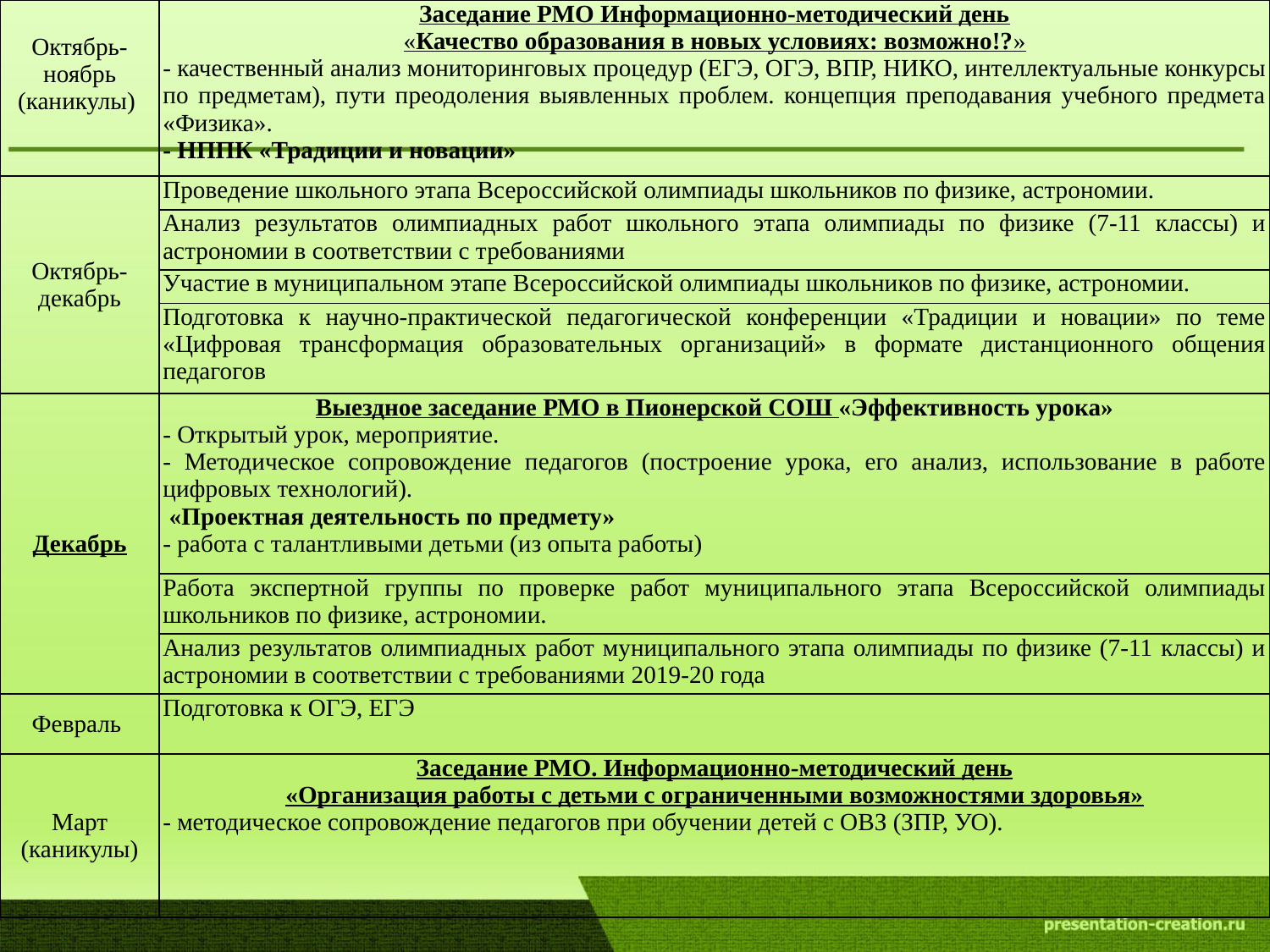

| Октябрь-ноябрь (каникулы) | Заседание РМО Информационно-методический день «Качество образования в новых условиях: возможно!?» - качественный анализ мониторинговых процедур (ЕГЭ, ОГЭ, ВПР, НИКО, интеллектуальные конкурсы по предметам), пути преодоления выявленных проблем. концепция преподавания учебного предмета «Физика». - НППК «Традиции и новации» |
| --- | --- |
| Октябрь-декабрь | Проведение школьного этапа Всероссийской олимпиады школьников по физике, астрономии. |
|  | Анализ результатов олимпиадных работ школьного этапа олимпиады по физике (7-11 классы) и астрономии в соответствии с требованиями |
|  | Участие в муниципальном этапе Всероссийской олимпиады школьников по физике, астрономии. |
|  | Подготовка к научно-практической педагогической конференции «Традиции и новации» по теме «Цифровая трансформация образовательных организаций» в формате дистанционного общения педагогов |
| Декабрь | Выездное заседание РМО в Пионерской СОШ «Эффективность урока» - Открытый урок, мероприятие. - Методическое сопровождение педагогов (построение урока, его анализ, использование в работе цифровых технологий).  «Проектная деятельность по предмету» - работа с талантливыми детьми (из опыта работы) |
|  | Работа экспертной группы по проверке работ муниципального этапа Всероссийской олимпиады школьников по физике, астрономии. |
|  | Анализ результатов олимпиадных работ муниципального этапа олимпиады по физике (7-11 классы) и астрономии в соответствии с требованиями 2019-20 года |
| Февраль | Подготовка к ОГЭ, ЕГЭ |
| Март (каникулы) | Заседание РМО. Информационно-методический день «Организация работы с детьми с ограниченными возможностями здоровья» - методическое сопровождение педагогов при обучении детей с ОВЗ (ЗПР, УО). |